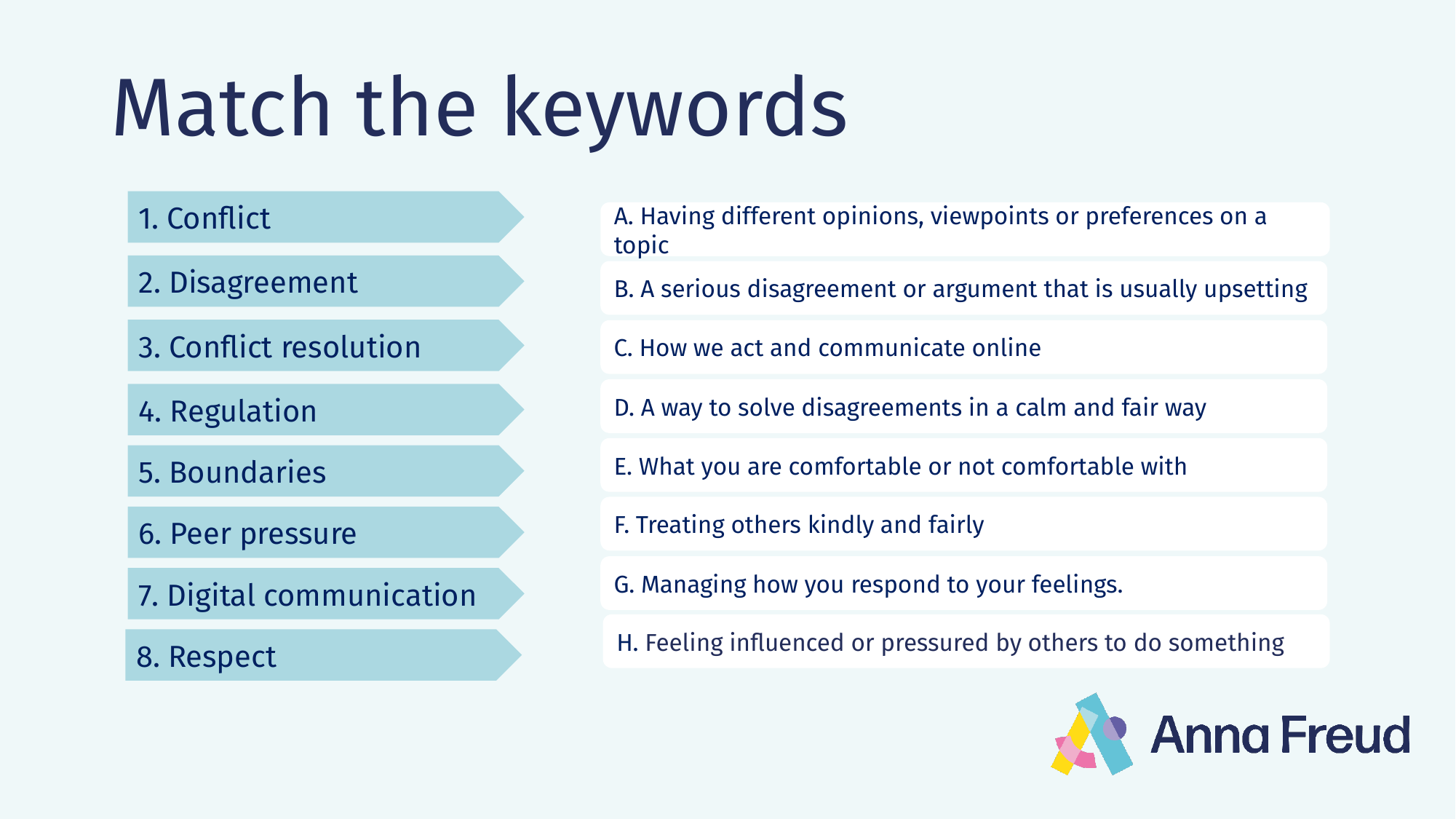

# Match the keywords
1. Conflict
2. Disagreement
3. Conflict resolution
4. Regulation
5. Boundaries
6. Peer pressure
7. Digital communication
8. Respect
A. Having different opinions, viewpoints or preferences on a topic
B. A serious disagreement or argument that is usually upsetting
C. How we act and communicate online
D. A way to solve disagreements in a calm and fair way
E. What you are comfortable or not comfortable with
F. Treating others kindly and fairly
G. Managing how you respond to your feelings.
H. Feeling influenced or pressured by others to do something